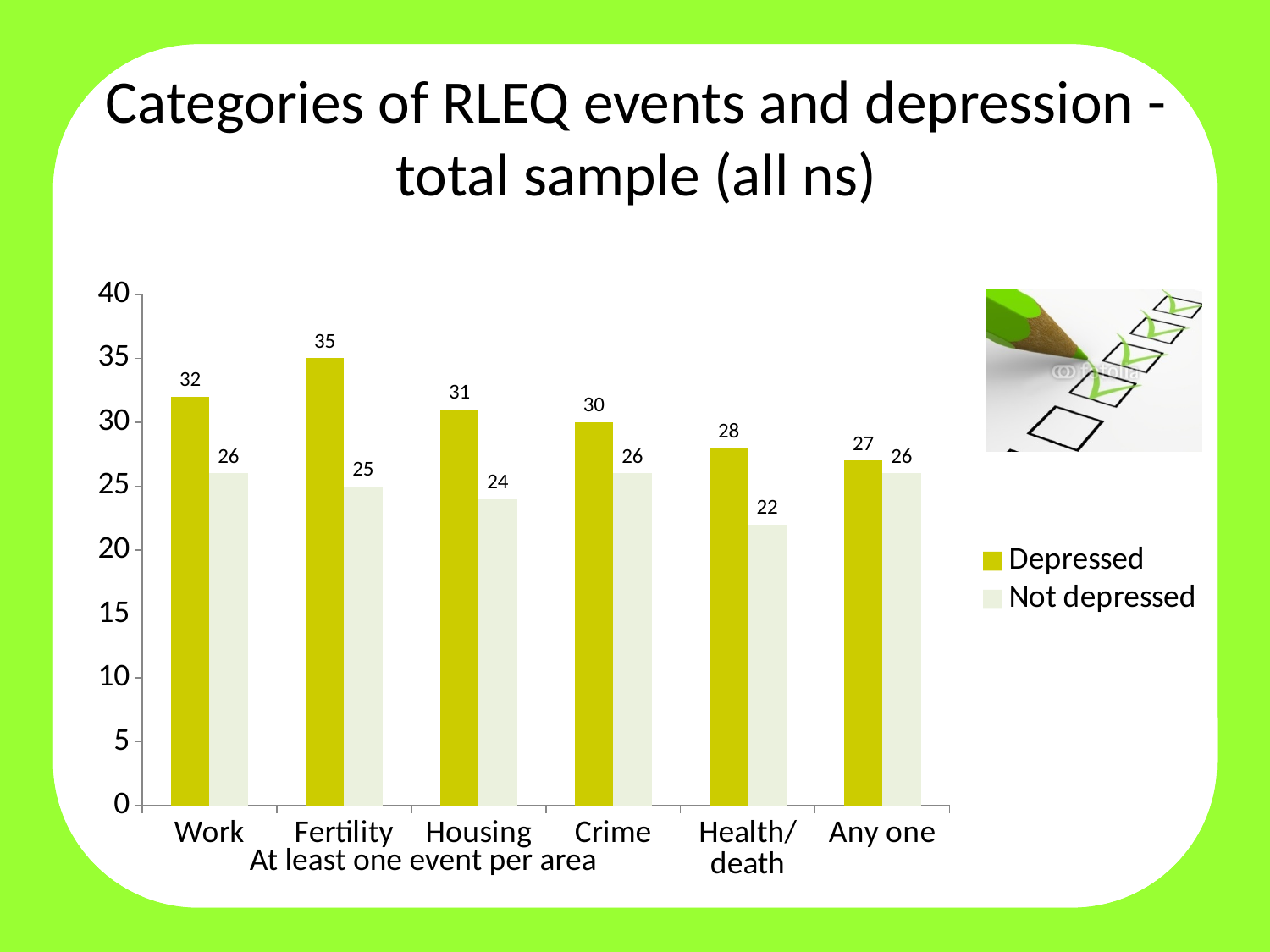

# Categories of RLEQ events and depression - total sample (all ns)

### Chart

| Category | Depressed | Not depressed |
|---|---|---|
| Work | 32.0 | 26.0 |
| Fertility | 35.0 | 25.0 |
| Housing | 31.0 | 24.0 |
| Crime | 30.0 | 26.0 |
| Health/death | 28.0 | 22.0 |
| Any one | 27.0 | 26.0 |
At least one event per area